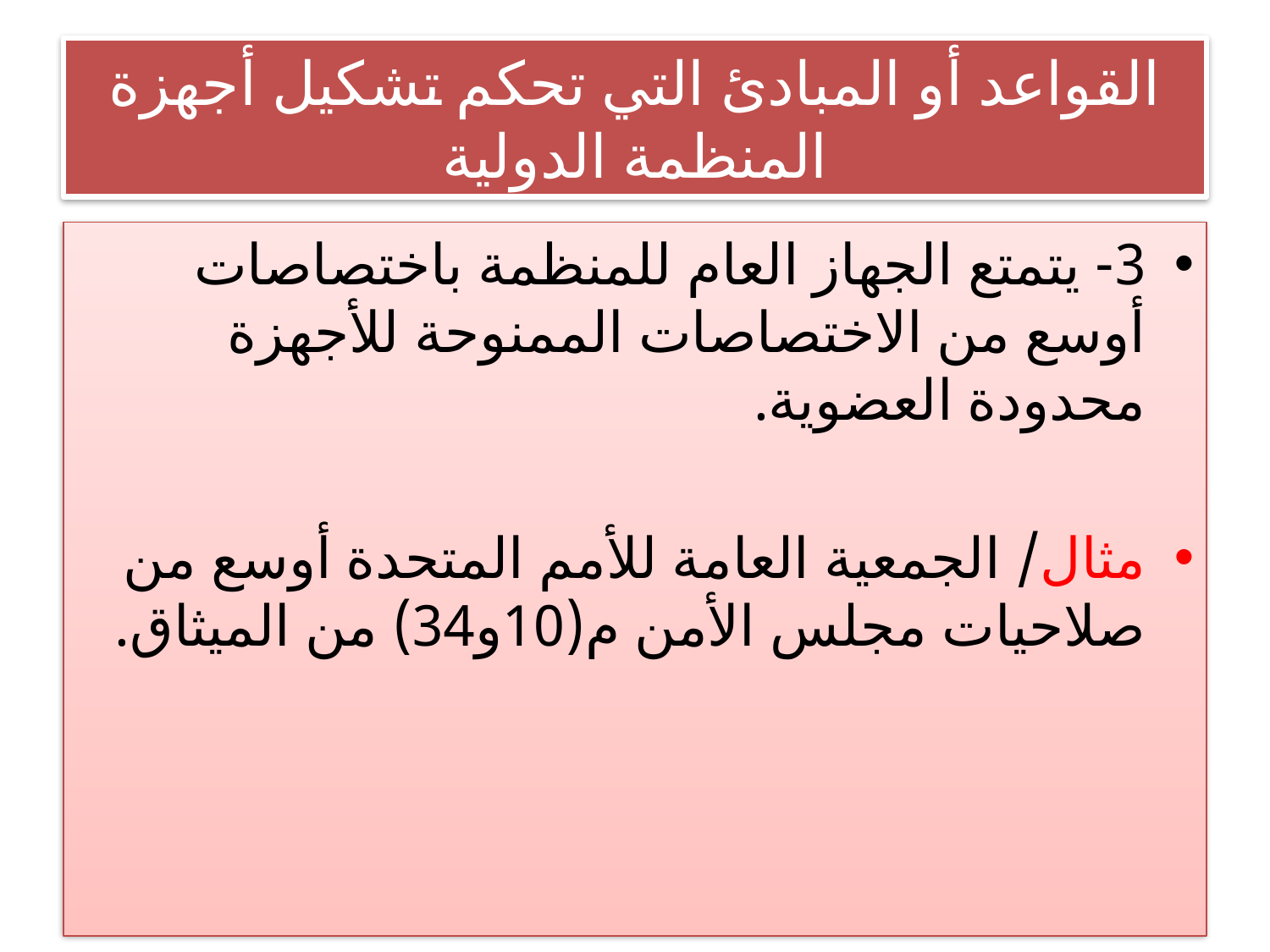

# القواعد أو المبادئ التي تحكم تشكيل أجهزة المنظمة الدولية
3- يتمتع الجهاز العام للمنظمة باختصاصات أوسع من الاختصاصات الممنوحة للأجهزة محدودة العضوية.

مثال/ الجمعية العامة للأمم المتحدة أوسع من صلاحيات مجلس الأمن م(10و34) من الميثاق.